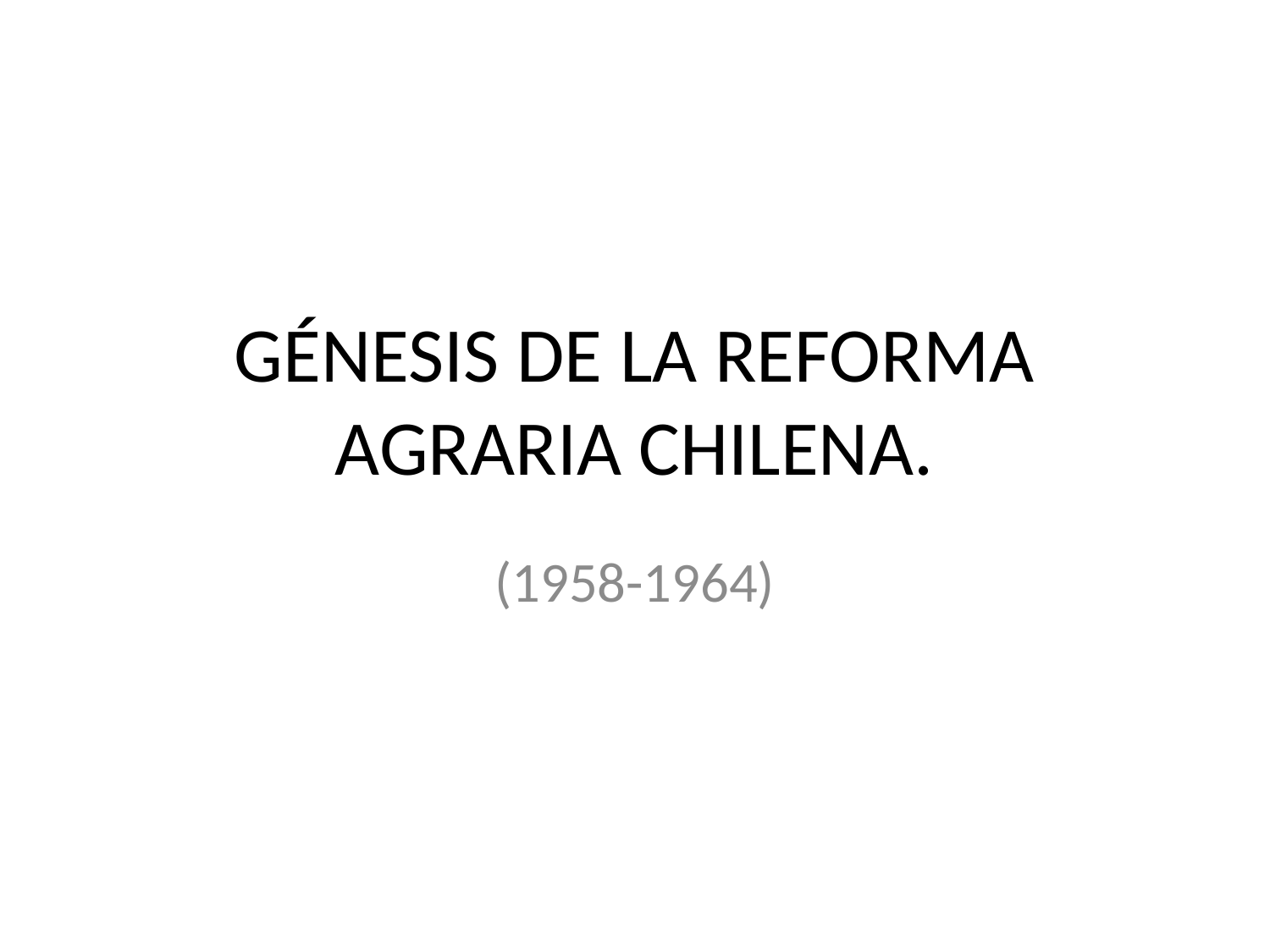

# GÉNESIS DE LA REFORMA AGRARIA CHILENA.
(1958-1964)